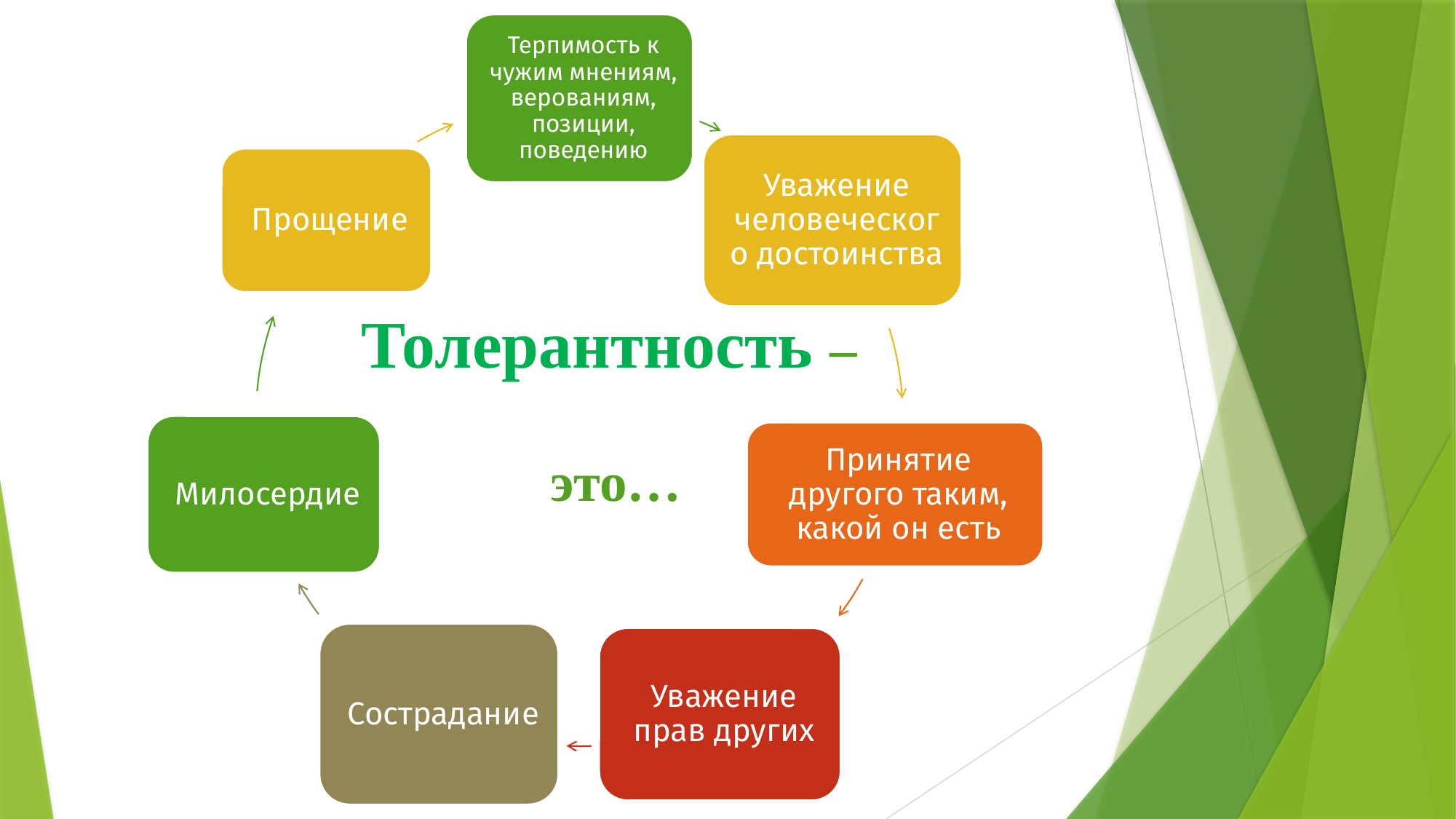

Терпимость к чужим мнениям, верованиям, позиции, поведению
Уважение человеческого достоинства
Принятие другого таким, какой он есть
Уважение прав других
Сострадание
Милосердие
Прощение
Толерантность –

 это…